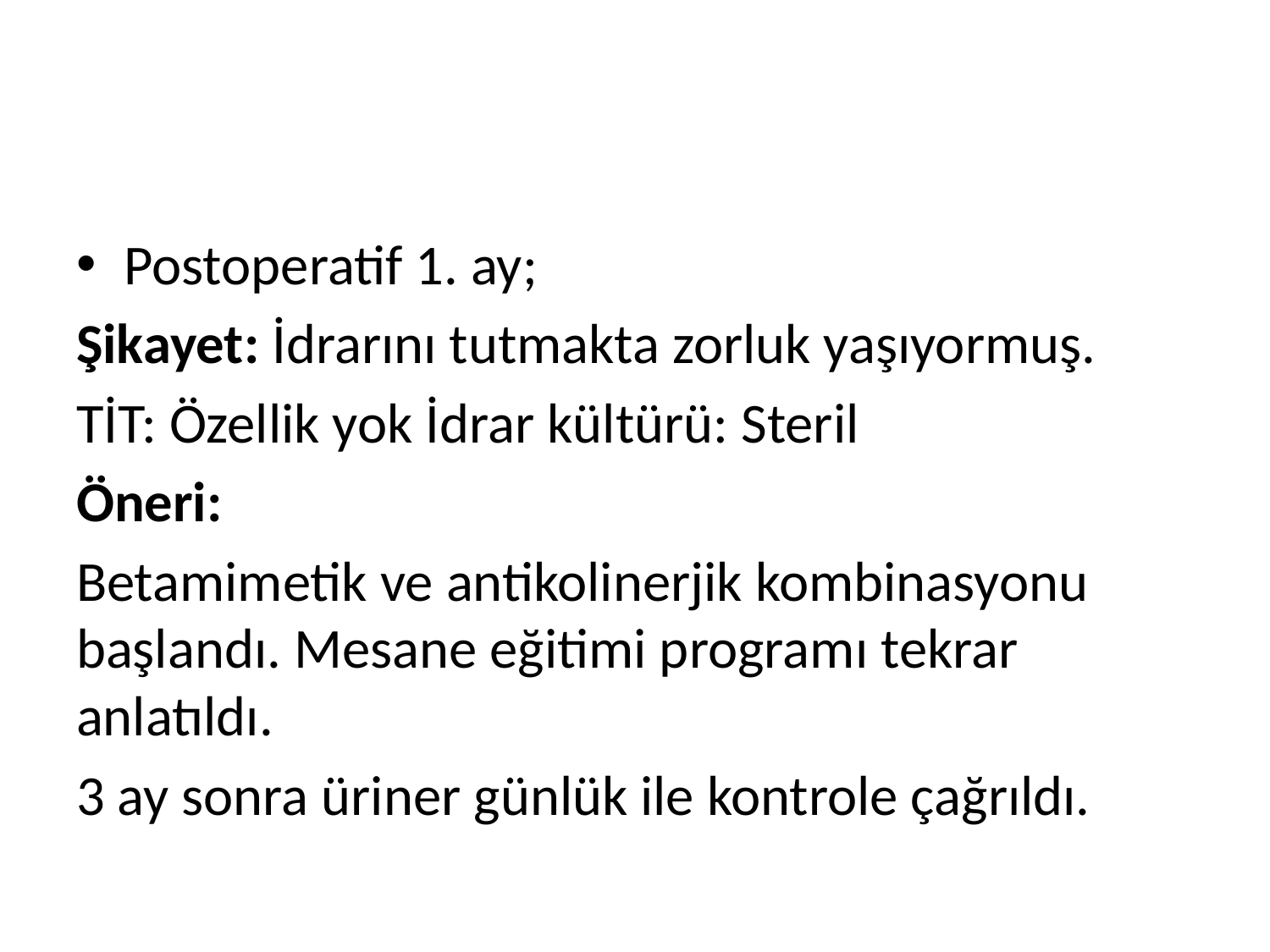

#
Postoperatif 1. ay;
Şikayet: İdrarını tutmakta zorluk yaşıyormuş.
TİT: Özellik yok İdrar kültürü: Steril
Öneri:
Betamimetik ve antikolinerjik kombinasyonu başlandı. Mesane eğitimi programı tekrar anlatıldı.
3 ay sonra üriner günlük ile kontrole çağrıldı.